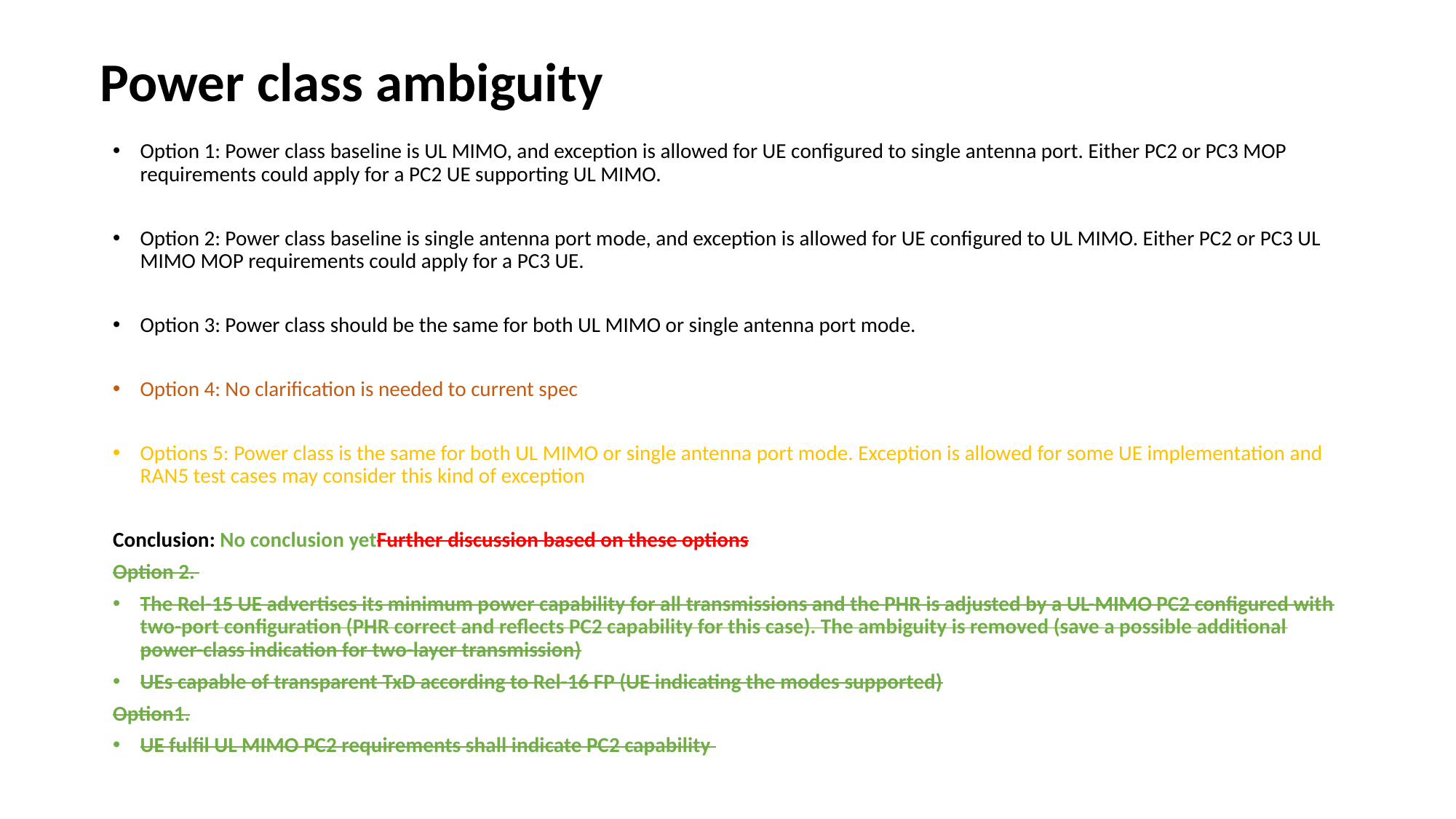

# Power class ambiguity
Option 1: Power class baseline is UL MIMO, and exception is allowed for UE configured to single antenna port. Either PC2 or PC3 MOP requirements could apply for a PC2 UE supporting UL MIMO.

Option 2: Power class baseline is single antenna port mode, and exception is allowed for UE configured to UL MIMO. Either PC2 or PC3 UL MIMO MOP requirements could apply for a PC3 UE.

Option 3: Power class should be the same for both UL MIMO or single antenna port mode.

Option 4: No clarification is needed to current spec

Options 5: Power class is the same for both UL MIMO or single antenna port mode. Exception is allowed for some UE implementation and RAN5 test cases may consider this kind of exception

Conclusion: No conclusion yetFurther discussion based on these options
Option 2.
The Rel-15 UE advertises its minimum power capability for all transmissions and the PHR is adjusted by a UL-MIMO PC2 configured with two-port configuration (PHR correct and reflects PC2 capability for this case). The ambiguity is removed (save a possible additional power-class indication for two-layer transmission)
UEs capable of transparent TxD according to Rel-16 FP (UE indicating the modes supported)
Option1.
UE fulfil UL MIMO PC2 requirements shall indicate PC2 capability